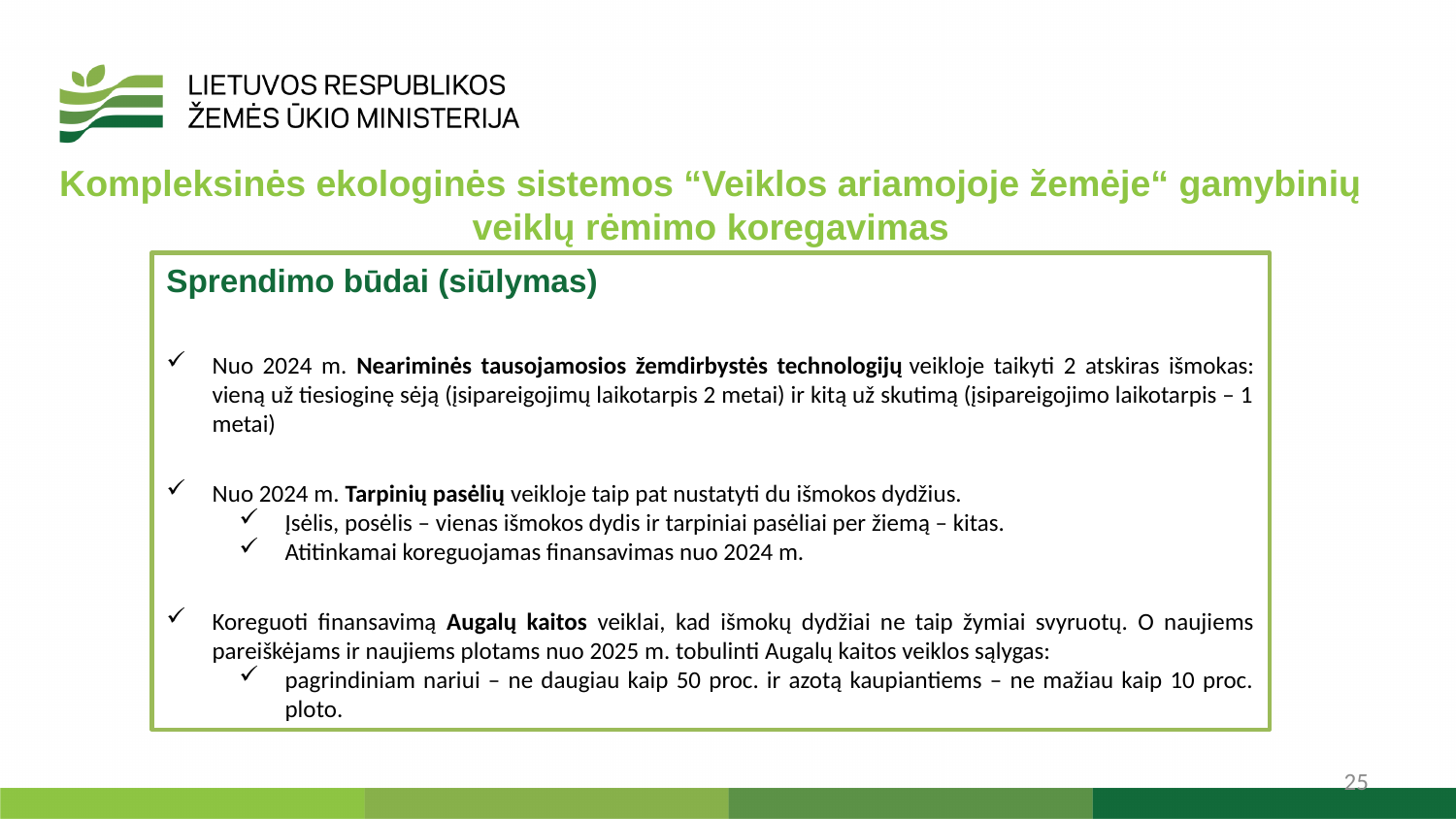

Kompleksinės ekologinės sistemos “Veiklos ariamojoje žemėje“ gamybinių veiklų rėmimo koregavimas
Sprendimo būdai (siūlymas)

Nuo 2024 m. Neariminės tausojamosios žemdirbystės technologijų veikloje taikyti 2 atskiras išmokas: vieną už tiesioginę sėją (įsipareigojimų laikotarpis 2 metai) ir kitą už skutimą (įsipareigojimo laikotarpis – 1 metai)

Nuo 2024 m. Tarpinių pasėlių veikloje taip pat nustatyti du išmokos dydžius.
Įsėlis, posėlis – vienas išmokos dydis ir tarpiniai pasėliai per žiemą – kitas.
Atitinkamai koreguojamas finansavimas nuo 2024 m.

Koreguoti finansavimą Augalų kaitos veiklai, kad išmokų dydžiai ne taip žymiai svyruotų. O naujiems pareiškėjams ir naujiems plotams nuo 2025 m. tobulinti Augalų kaitos veiklos sąlygas:
pagrindiniam nariui – ne daugiau kaip 50 proc. ir azotą kaupiantiems – ne mažiau kaip 10 proc. ploto.
25